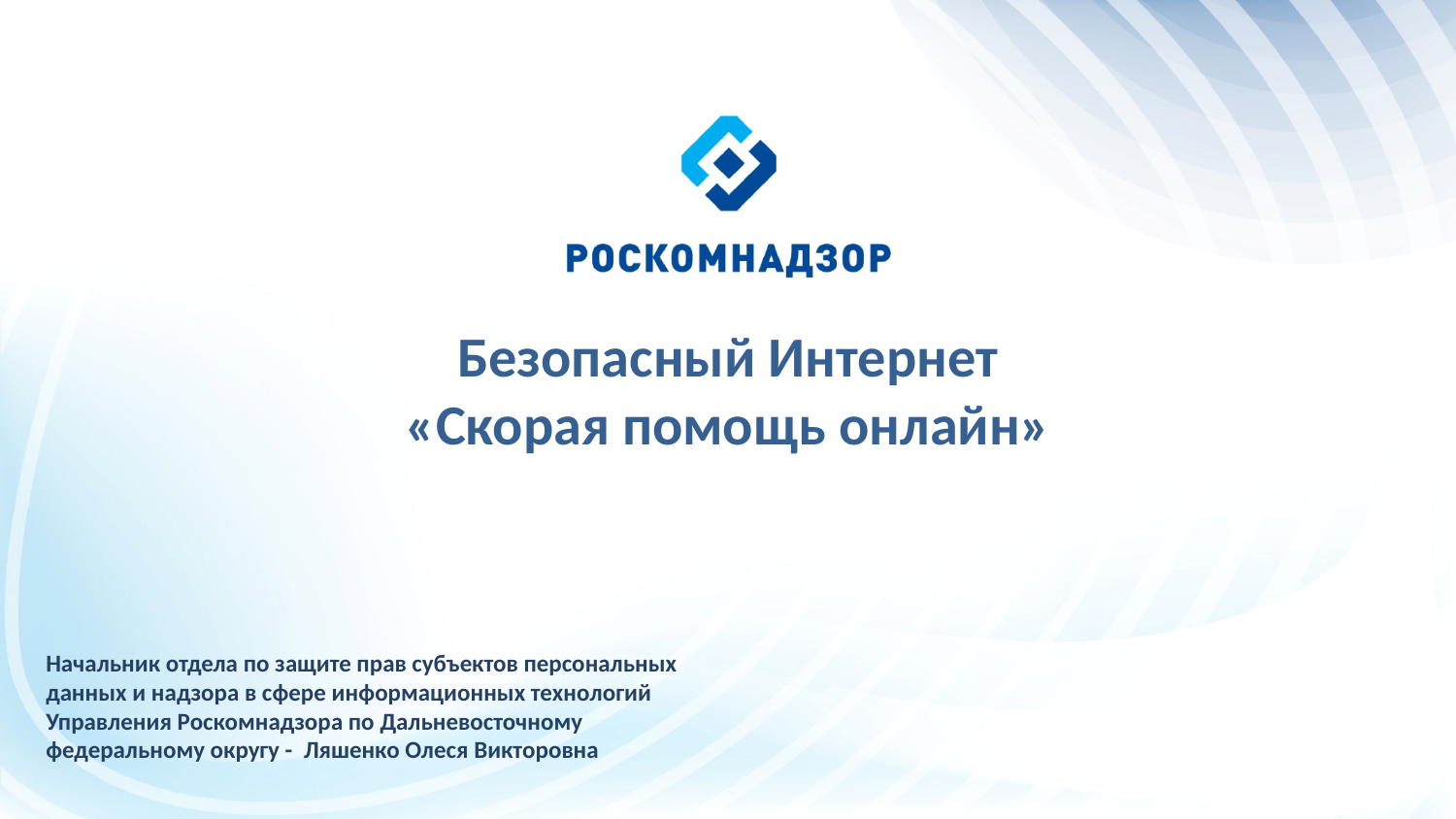

Безопасный Интернет
«Скорая помощь онлайн»

Начальник отдела по защите прав субъектов персональных данных и надзора в сфере информационных технологий Управления Роскомнадзора по Дальневосточному федеральному округу -  Ляшенко Олеся Викторовна